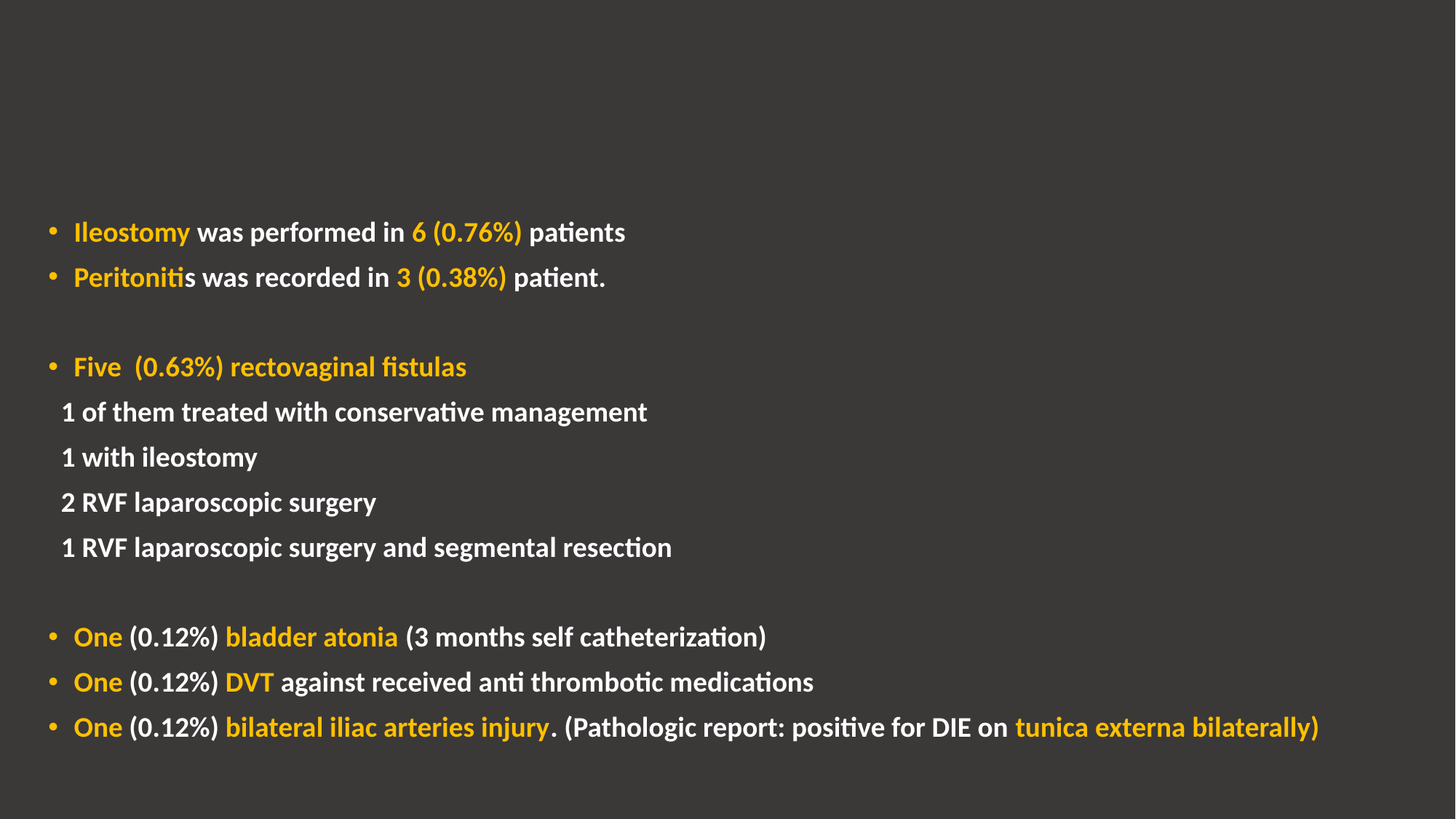

Ileostomy was performed in 6 (0.76%) patients
Peritonitis was recorded in 3 (0.38%) patient.

Five  (0.63%) rectovaginal fistulas
  1 of them treated with conservative management
  1 with ileostomy
  2 RVF laparoscopic surgery
  1 RVF laparoscopic surgery and segmental resection

One (0.12%) bladder atonia (3 months self catheterization)
One (0.12%) DVT against received anti thrombotic medications
One (0.12%) bilateral iliac arteries injury. (Pathologic report: positive for DIE on tunica externa bilaterally)